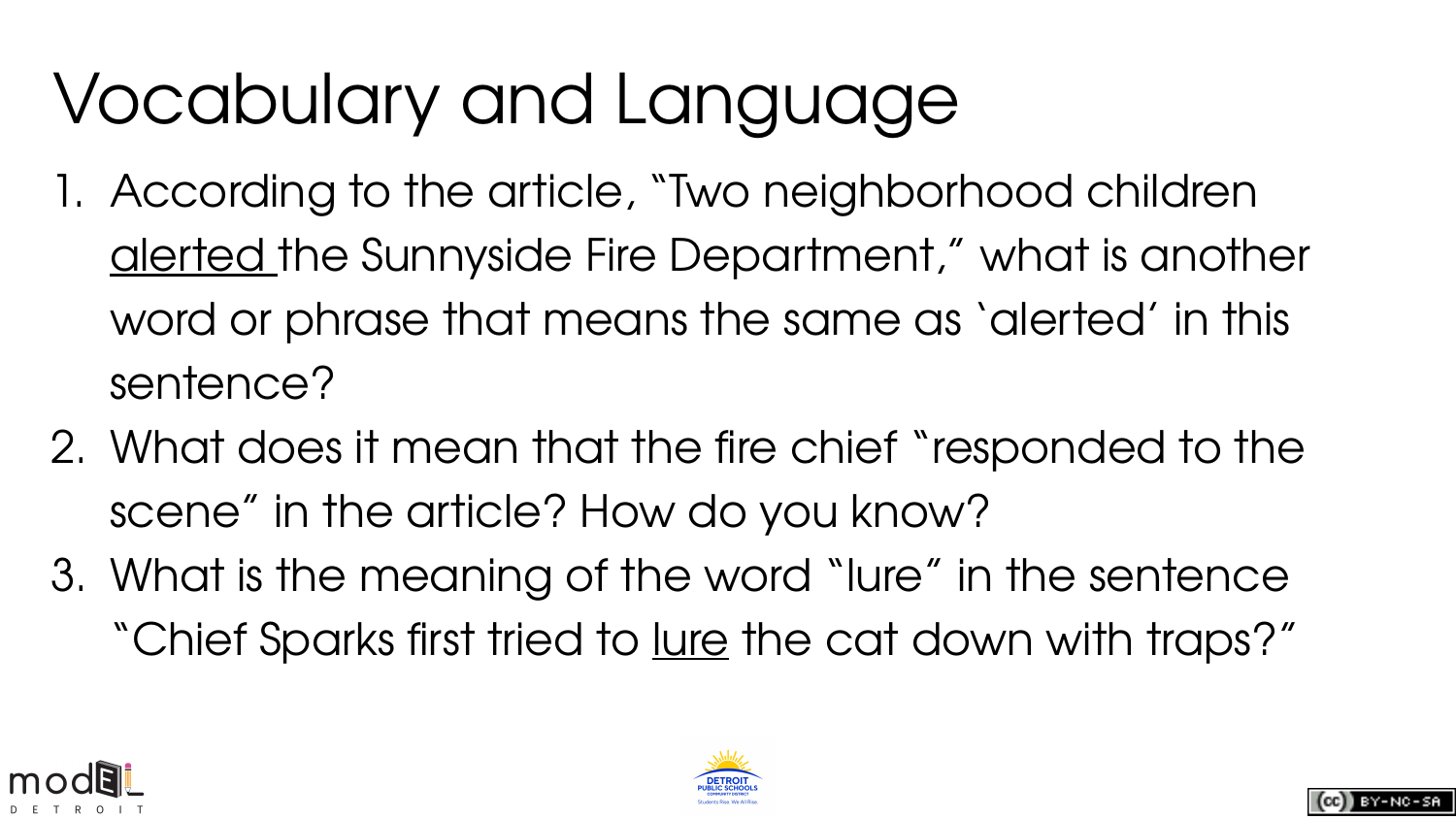

# Vocabulary and Language
According to the article, “Two neighborhood children alerted the Sunnyside Fire Department,” what is another word or phrase that means the same as ‘alerted’ in this sentence?
What does it mean that the fire chief “responded to the scene” in the article? How do you know?
What is the meaning of the word “lure” in the sentence “Chief Sparks first tried to lure the cat down with traps?”